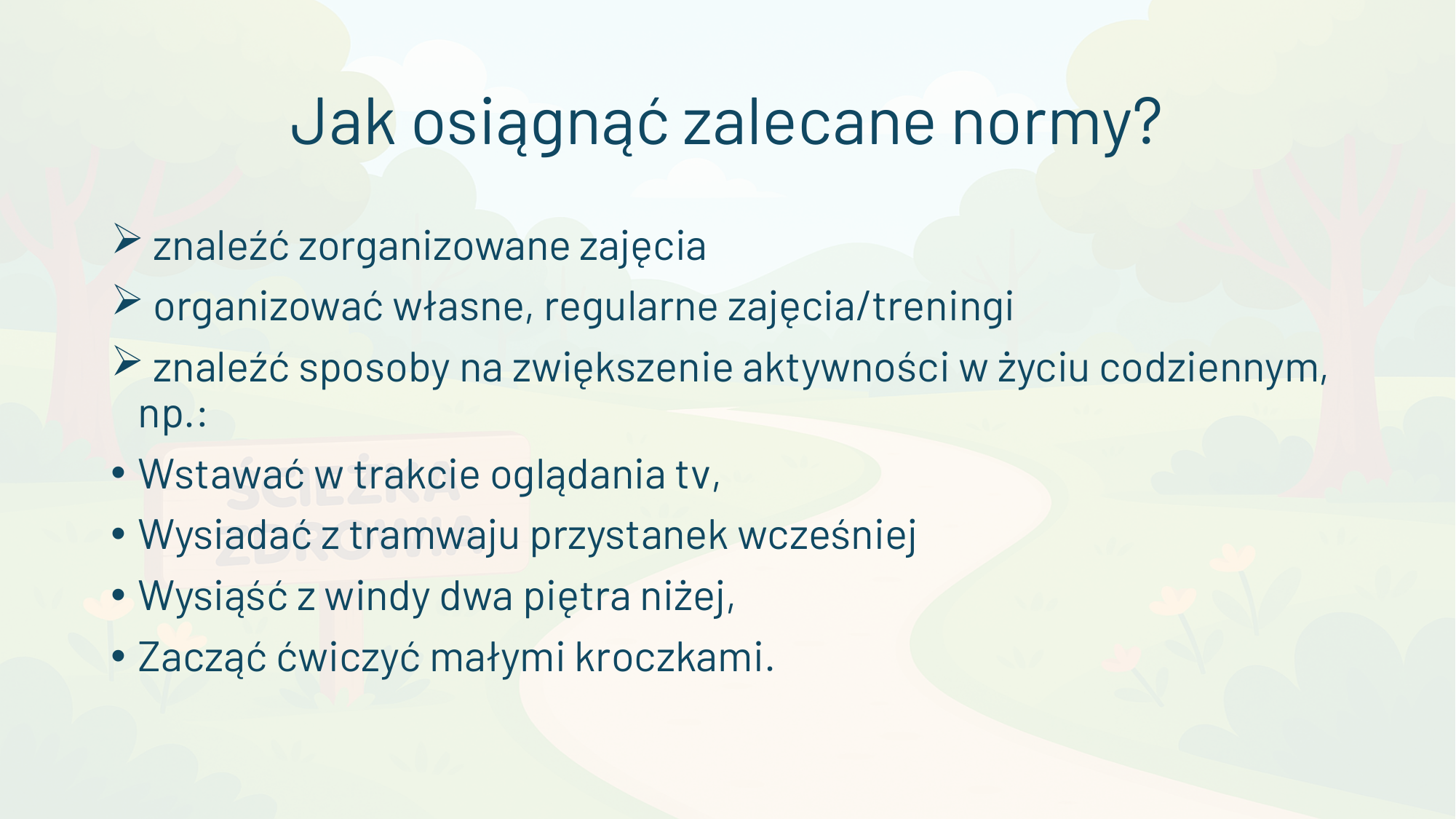

# Jak osiągnąć zalecane normy?
 znaleźć zorganizowane zajęcia
 organizować własne, regularne zajęcia/treningi
 znaleźć sposoby na zwiększenie aktywności w życiu codziennym, np.:
Wstawać w trakcie oglądania tv,
Wysiadać z tramwaju przystanek wcześniej
Wysiąść z windy dwa piętra niżej,
Zacząć ćwiczyć małymi kroczkami.